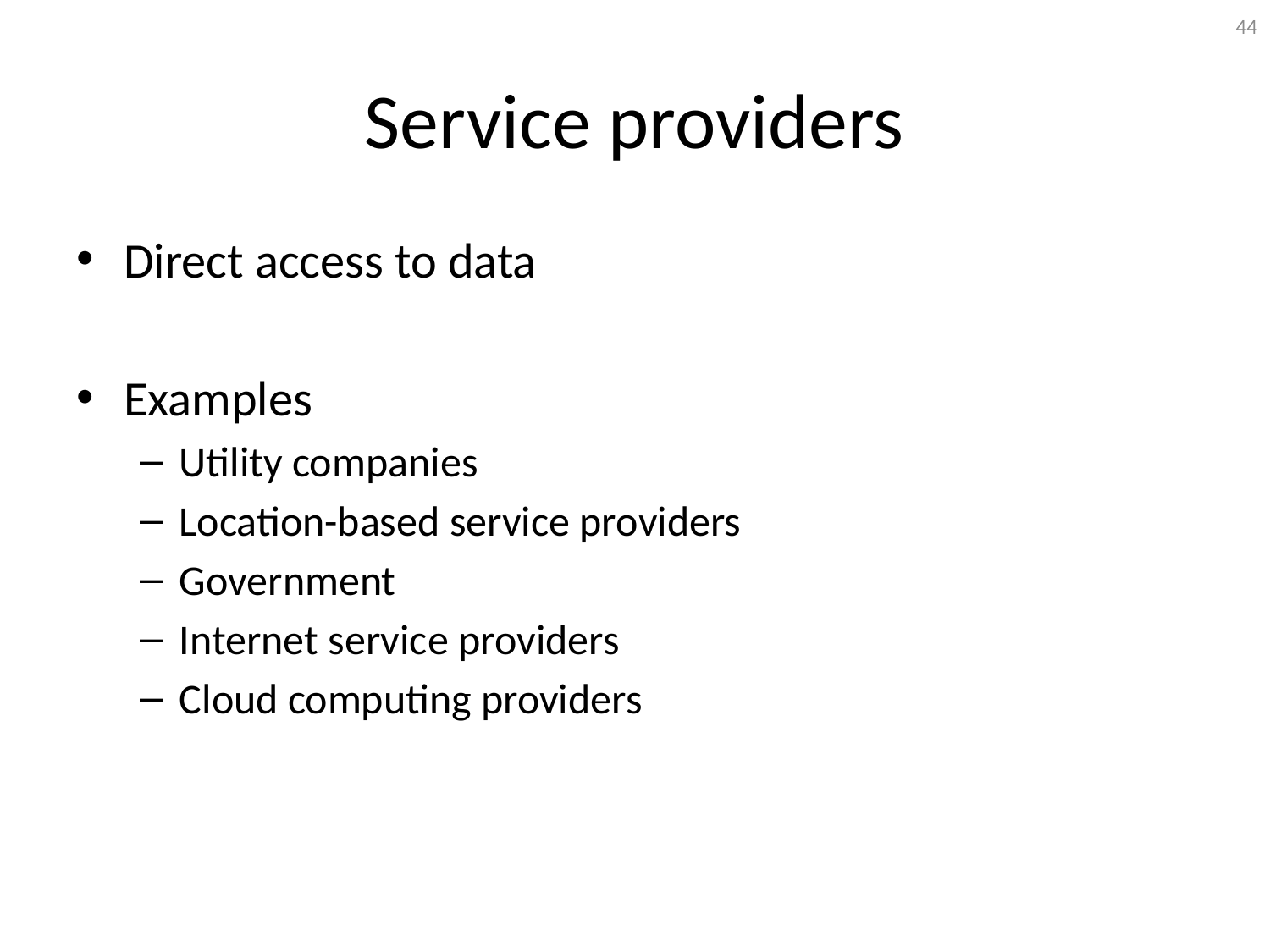

44
# Service providers
Direct access to data

Examples
Utility companies
Location-based service providers
Government
Internet service providers
Cloud computing providers